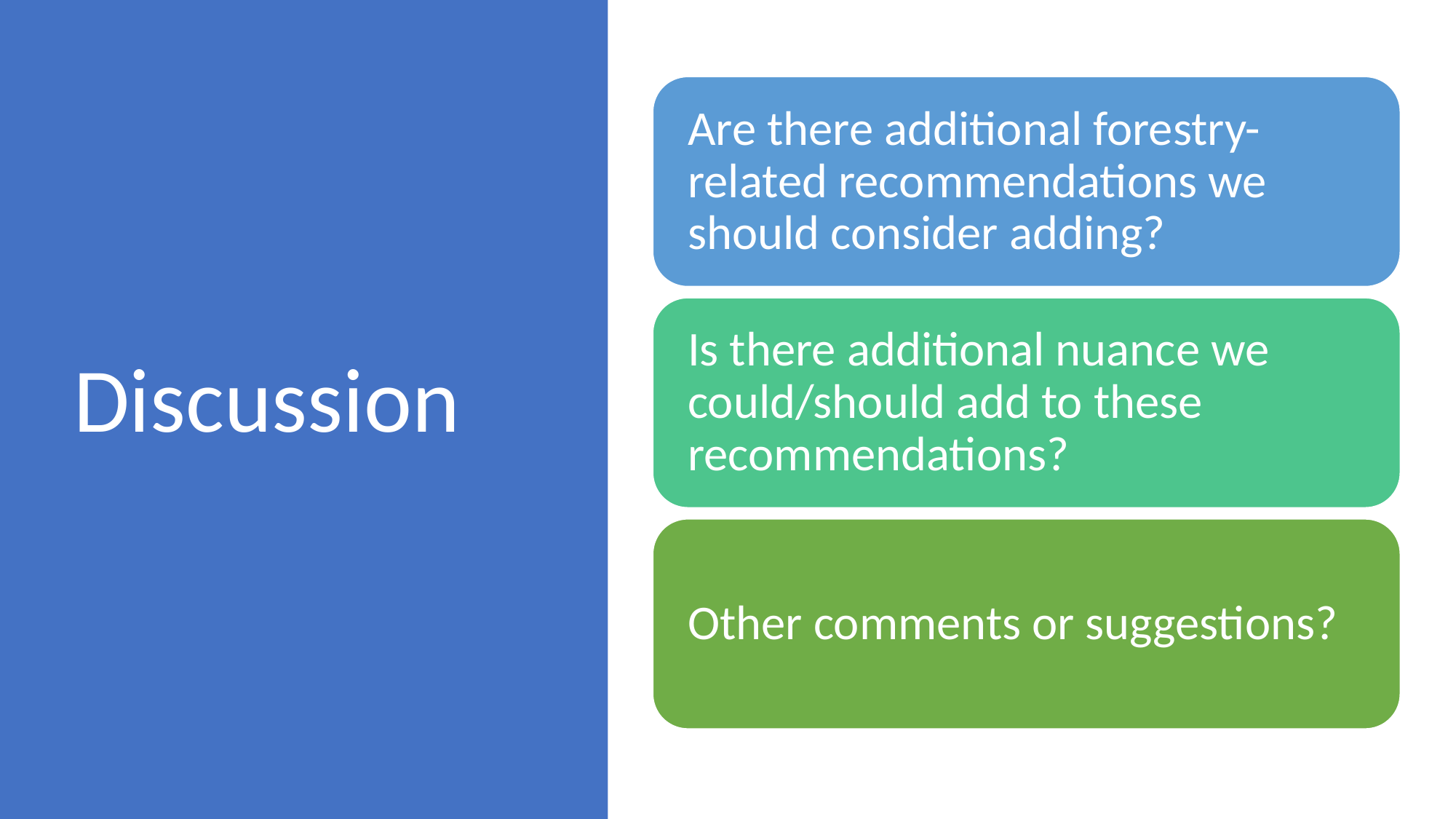

# Discussion
Are there additional forestry-related recommendations we should consider adding?
Is there additional nuance we could/should add to these recommendations?
Other comments or suggestions?